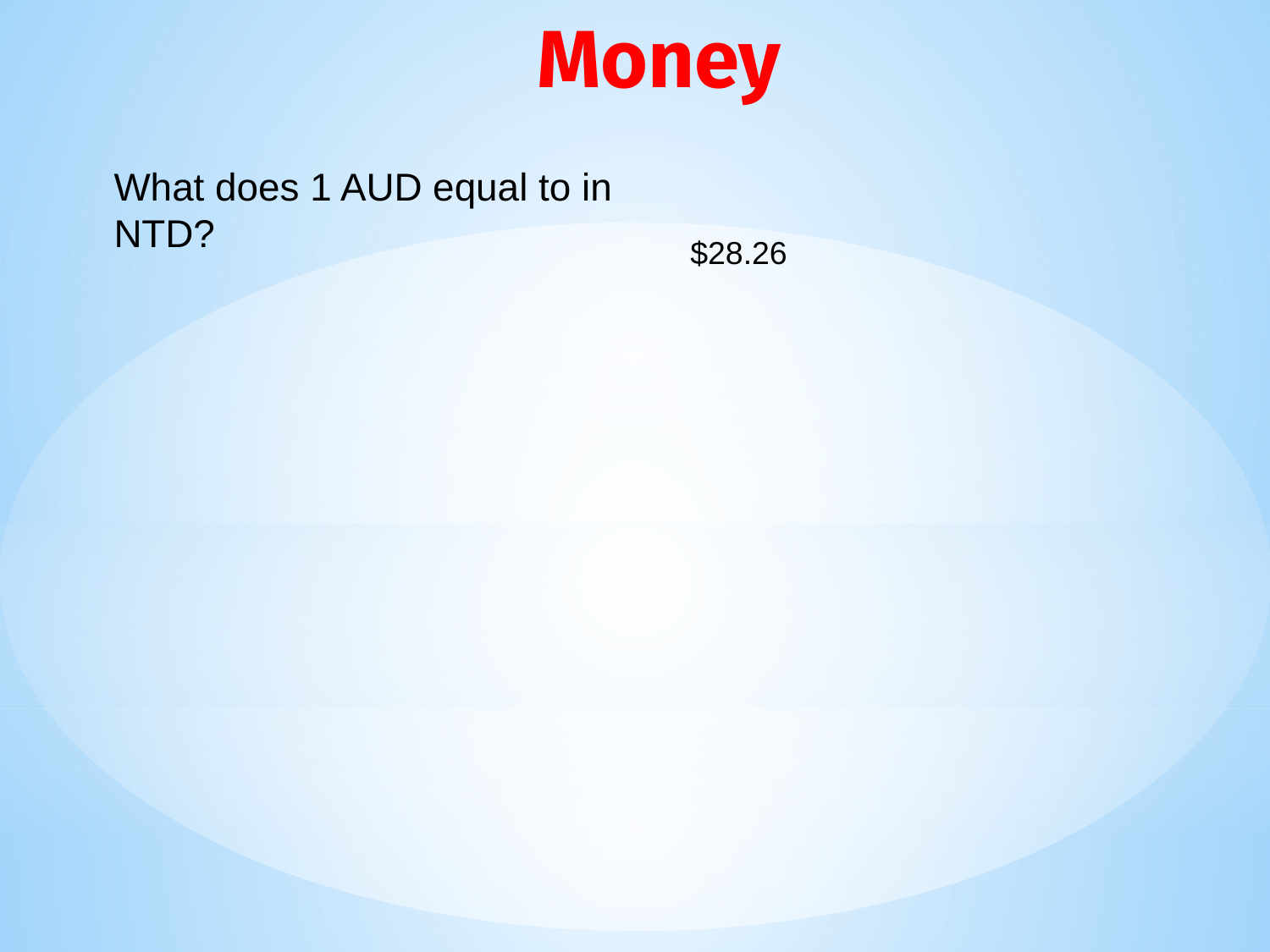

# Money
What does 1 AUD equal to in NTD?

$28.26